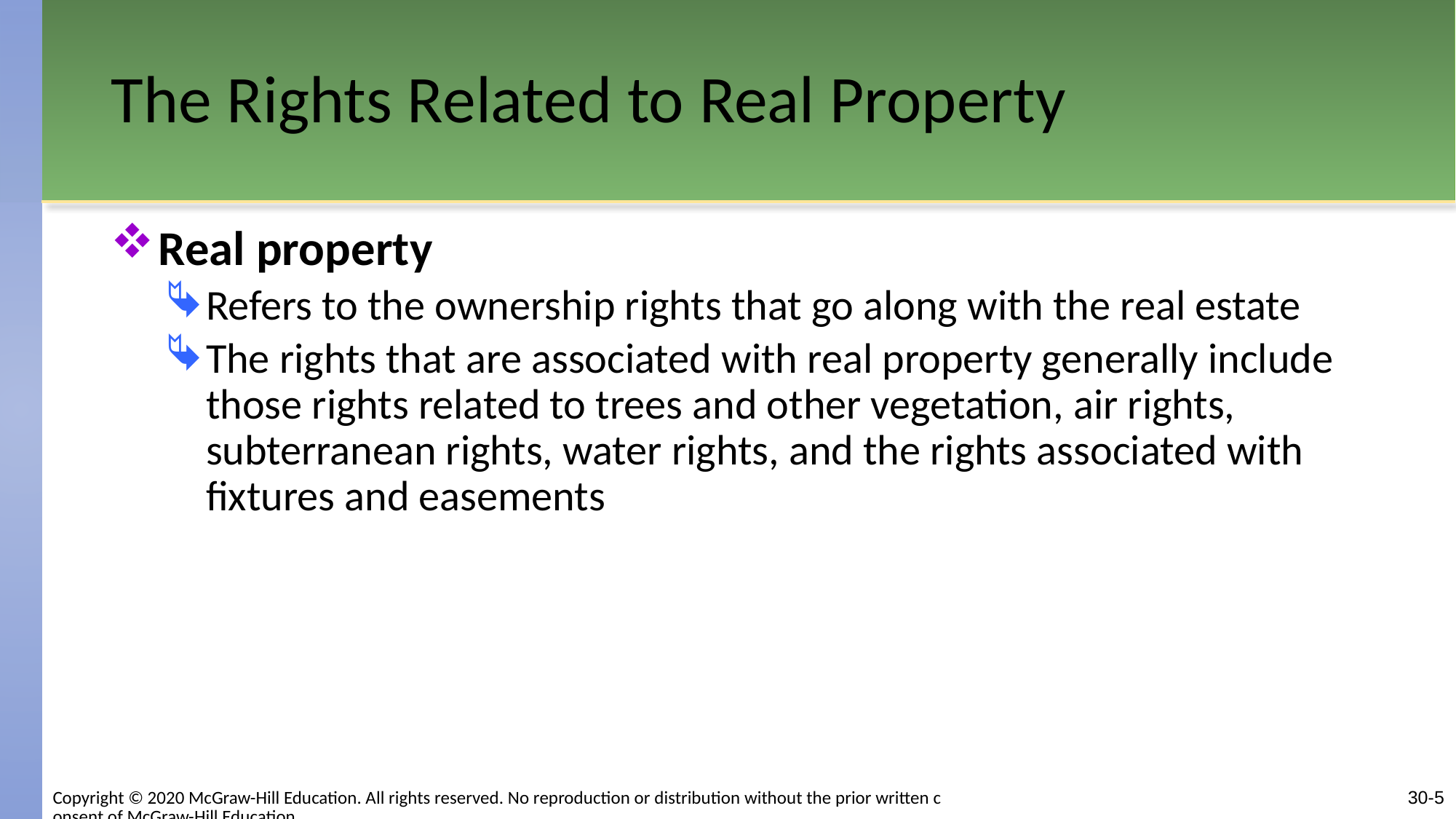

# The Rights Related to Real Property
Real property
Refers to the ownership rights that go along with the real estate
The rights that are associated with real property generally include those rights related to trees and other vegetation, air rights, subterranean rights, water rights, and the rights associated with fixtures and easements
Copyright © 2020 McGraw-Hill Education. All rights reserved. No reproduction or distribution without the prior written consent of McGraw-Hill Education.
30-5